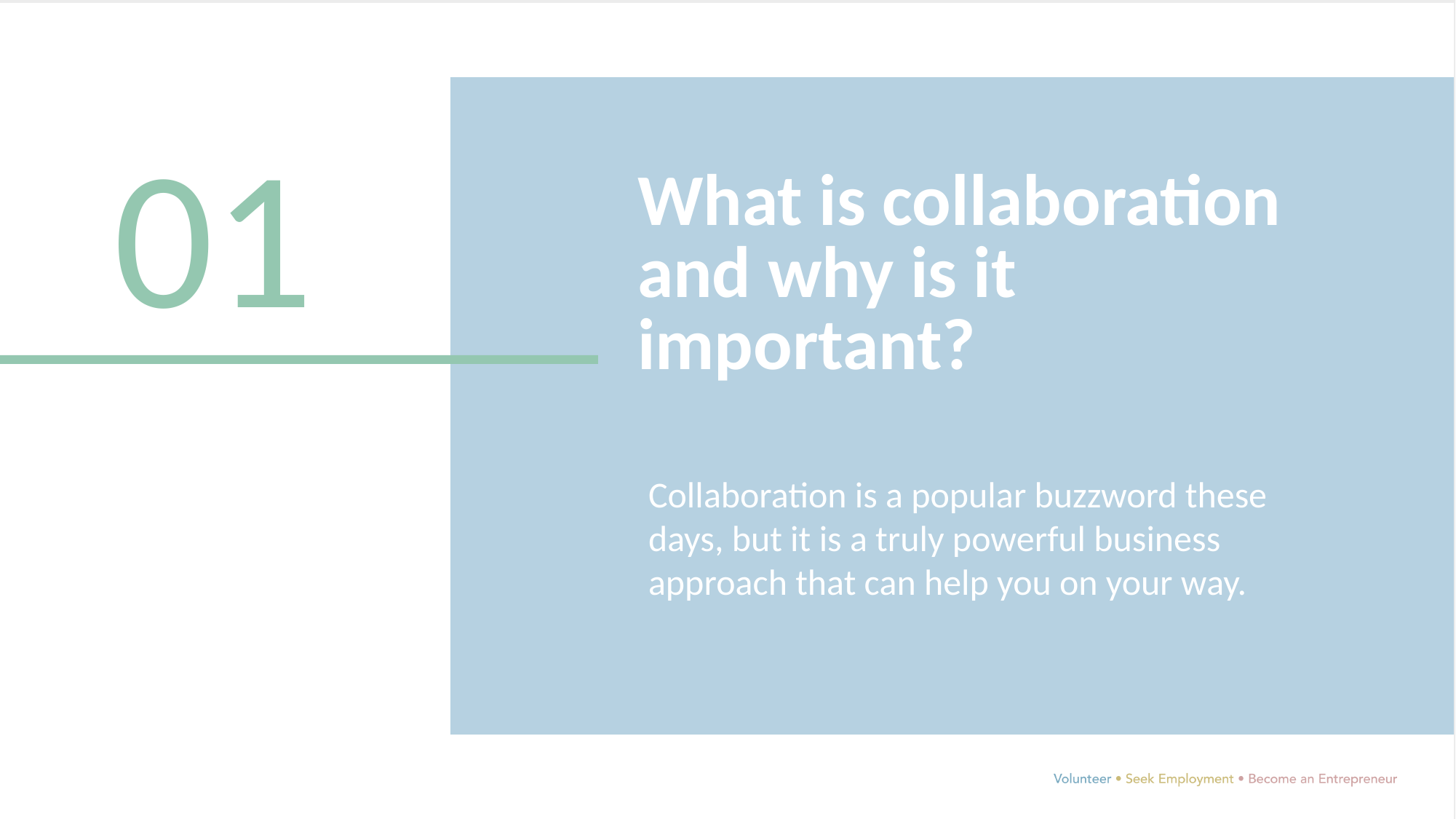

01
What is collaboration and why is it important?

Collaboration is a popular buzzword these days, but it is a truly powerful business approach that can help you on your way.